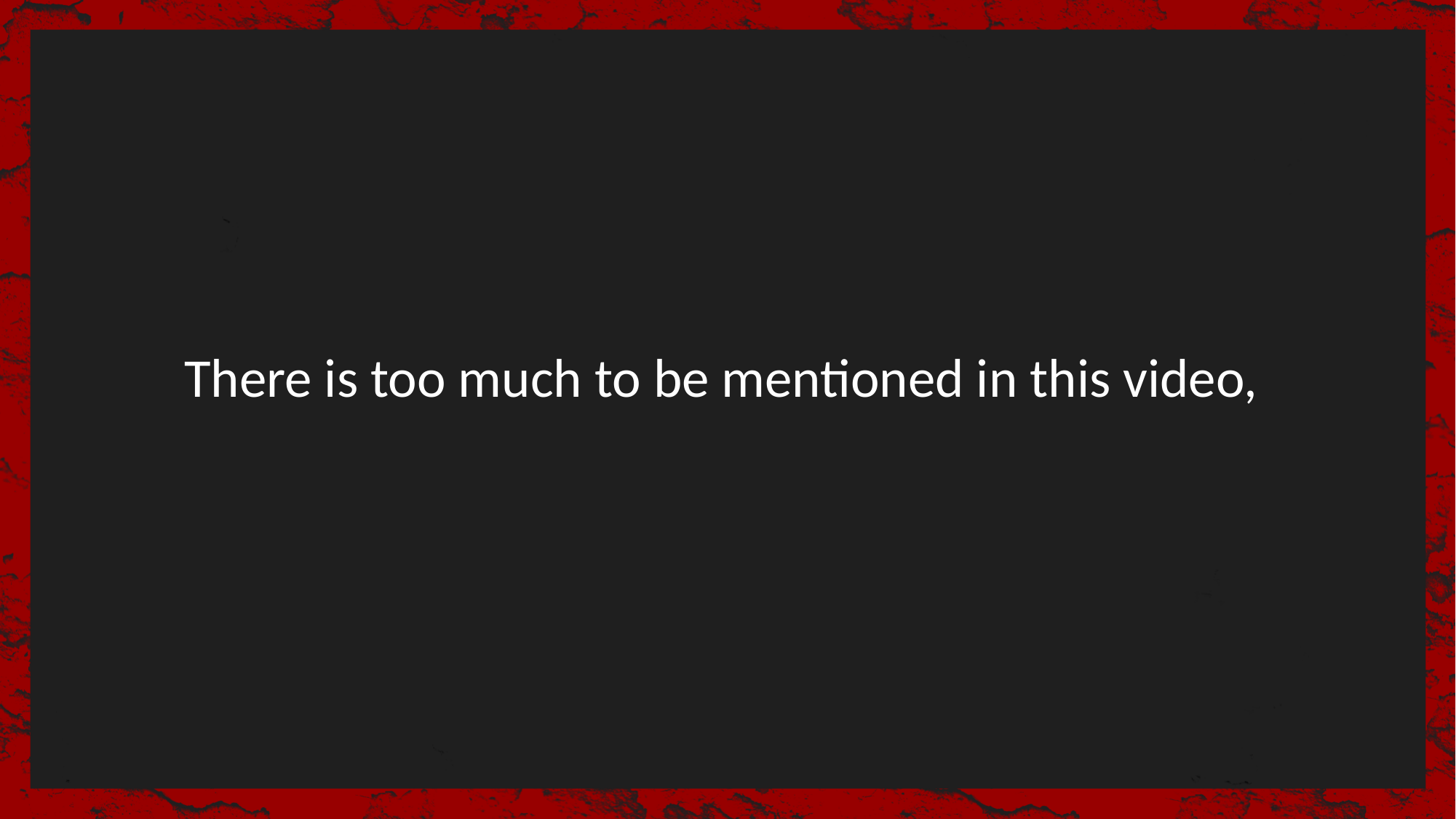

There is too much to be mentioned in this video,